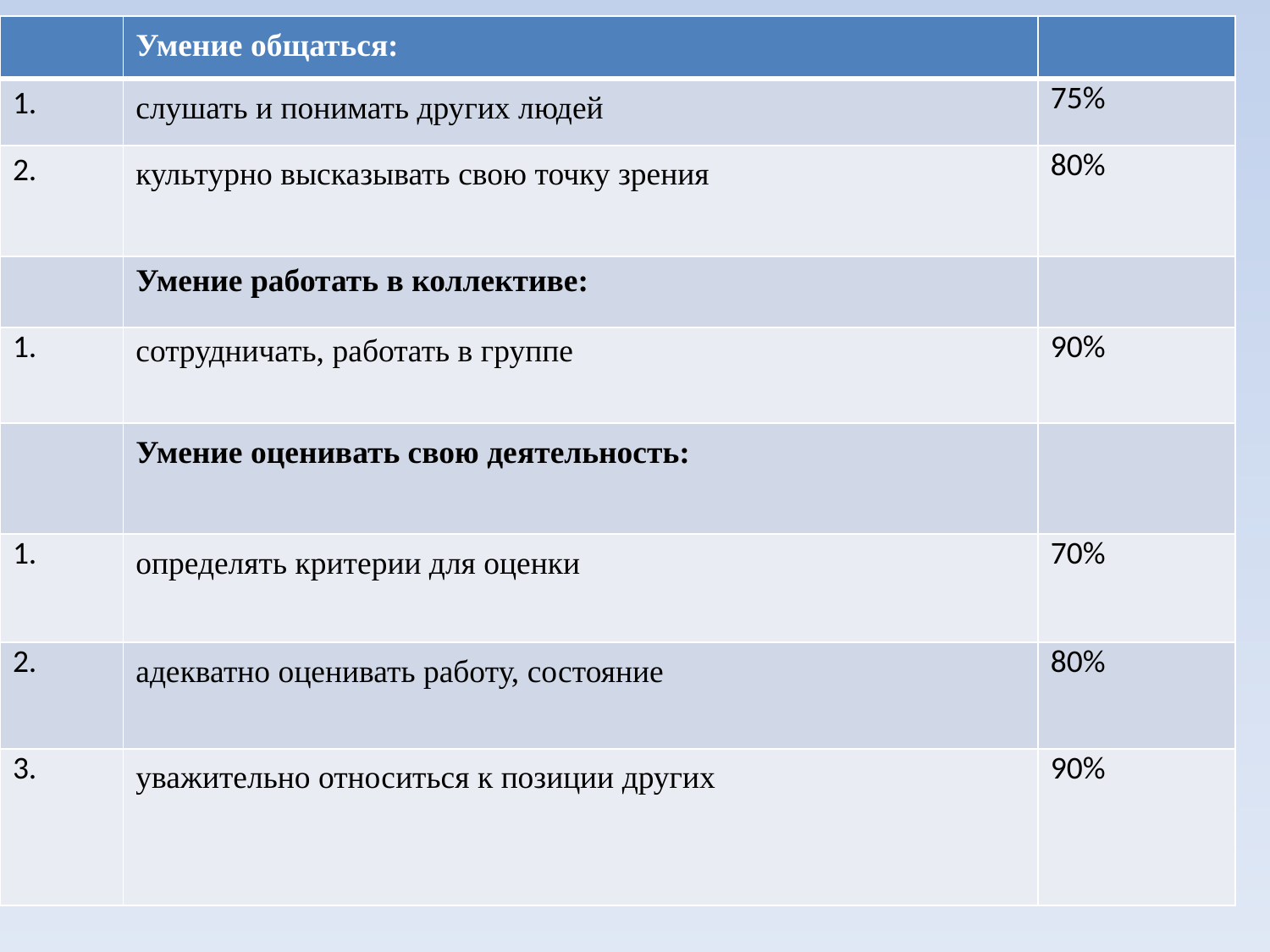

|  | Умение общаться: |  |
| --- | --- | --- |
| 1. | слушать и понимать других людей | 75% |
| 2. | культурно высказывать свою точку зрения | 80% |
|  | Умение работать в коллективе: |  |
| 1. | сотрудничать, работать в группе | 90% |
|  | Умение оценивать свою деятельность: |  |
| 1. | определять критерии для оценки | 70% |
| 2. | адекватно оценивать работу, состояние | 80% |
| 3. | уважительно относиться к позиции других | 90% |